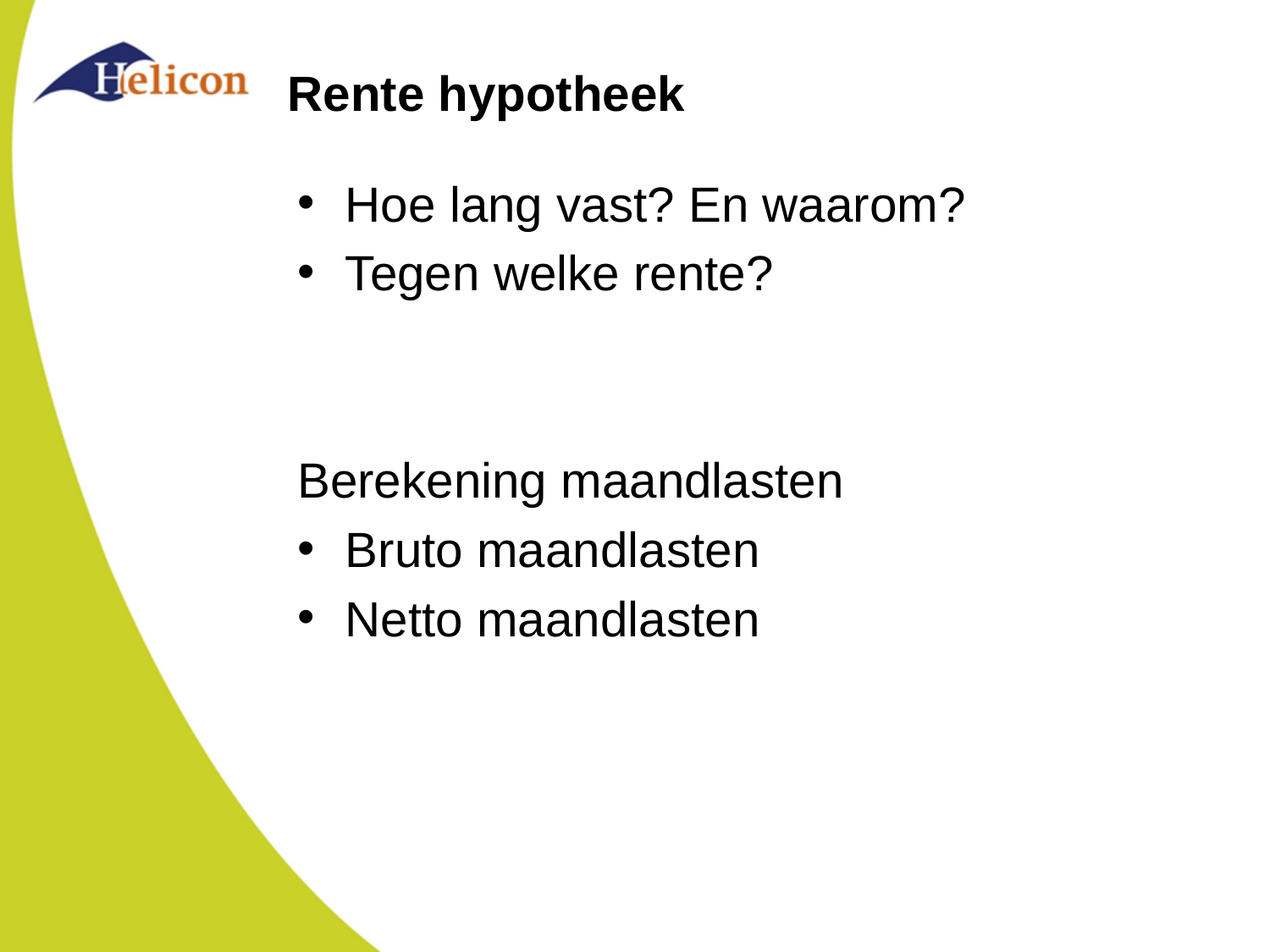

# Rente hypotheek
Hoe lang vast? En waarom?
Tegen welke rente?

Berekening maandlasten
Bruto maandlasten
Netto maandlasten